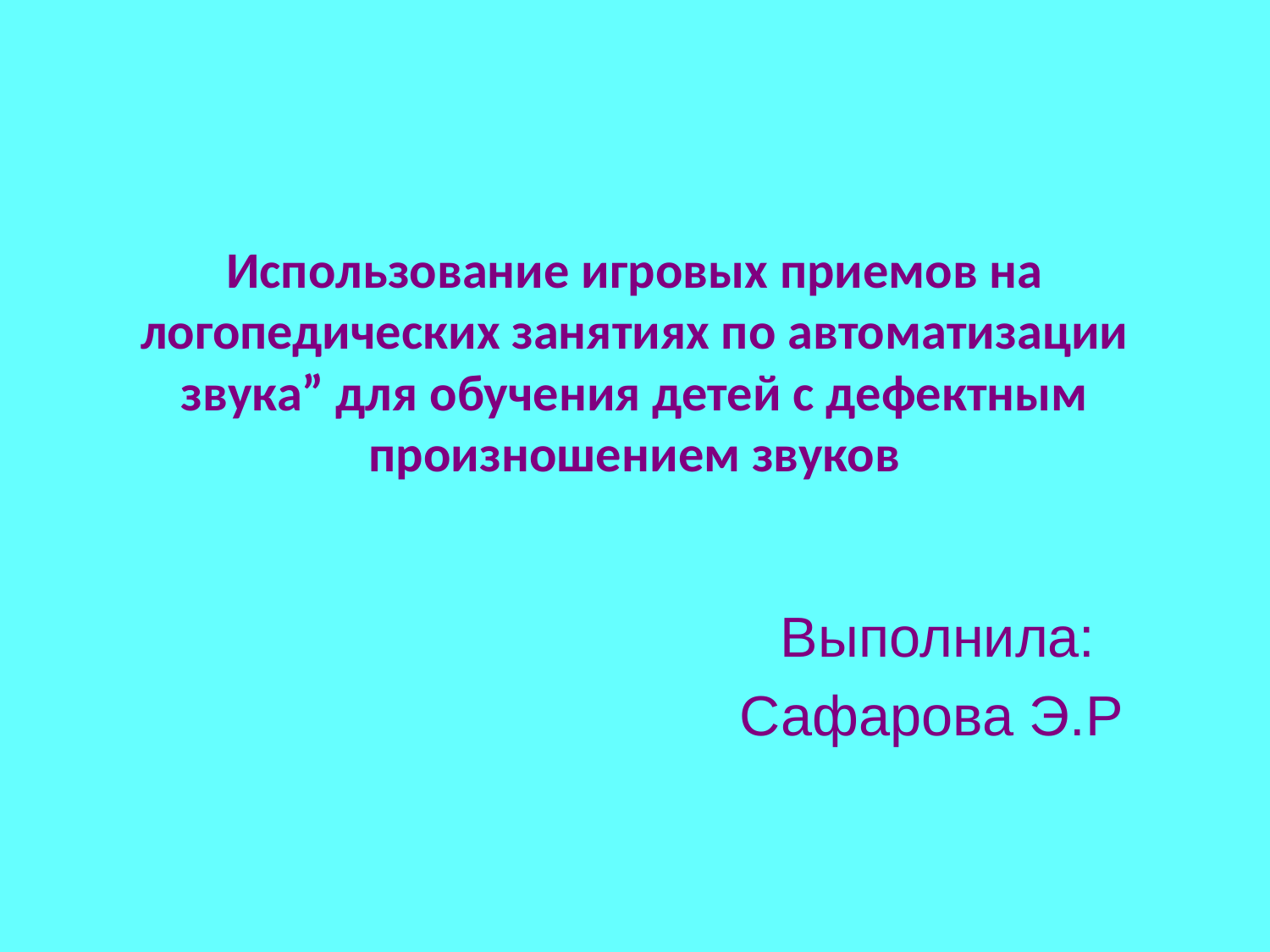

Использование игровых приемов на логопедических занятиях по автоматизации звука” для обучения детей с дефектным произношением звуков
 Выполнила:
Сафарова Э.Р